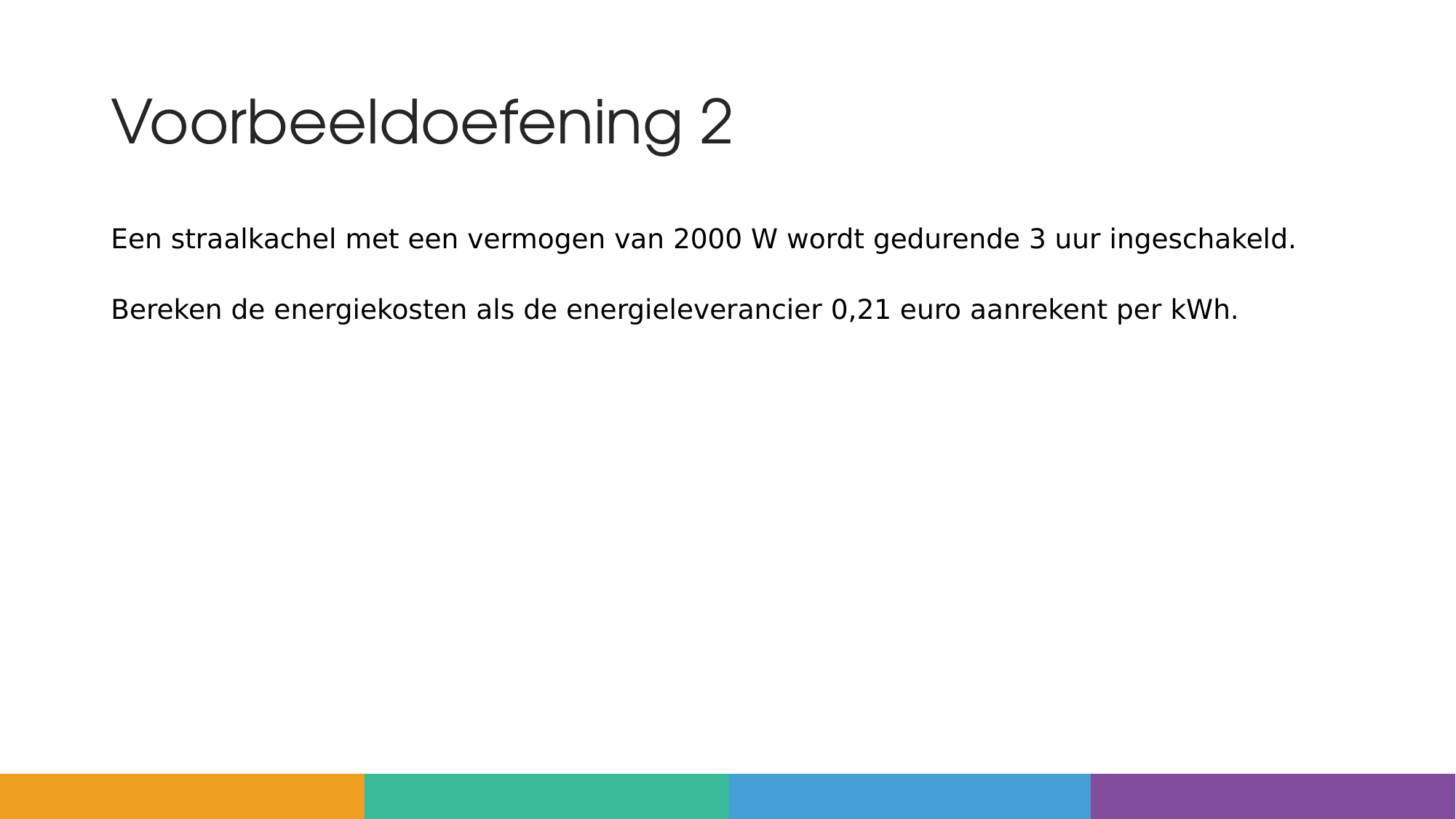

# Voorbeeldoefening 2
Een straalkachel met een vermogen van 2000 W wordt gedurende 3 uur ingeschakeld.
Bereken de energiekosten als de energieleverancier 0,21 euro aanrekent per kWh.